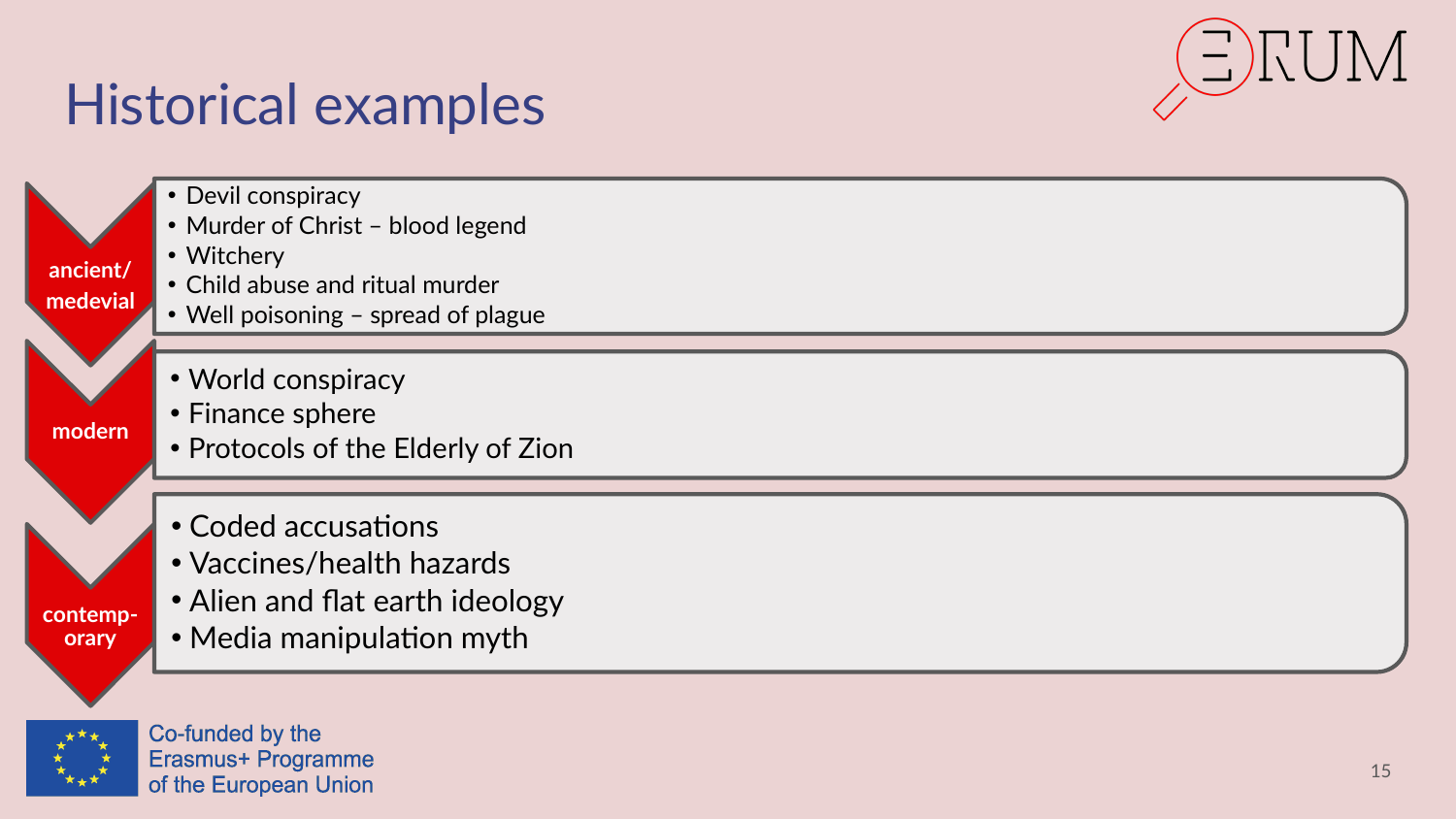

# Historical examples
ancient/
medevial
Devil conspiracy
Murder of Christ – blood legend
Witchery
Child abuse and ritual murder
Well poisoning – spread of plague
modern
World conspiracy
Finance sphere
Protocols of the Elderly of Zion
contemp-orary
Coded accusations
Vaccines/health hazards
Alien and flat earth ideology
Media manipulation myth
15